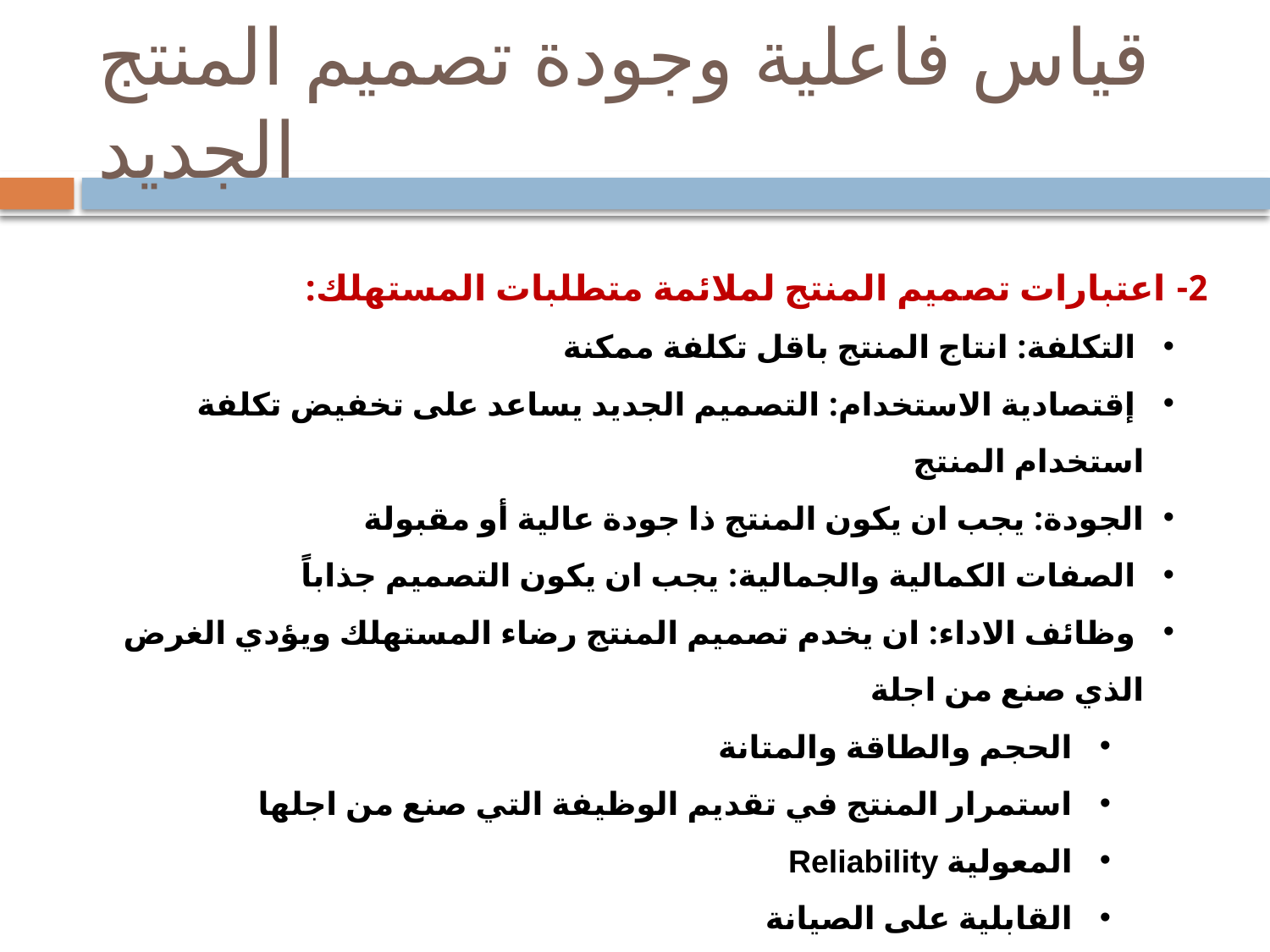

# قياس فاعلية وجودة تصميم المنتج الجديد
2- اعتبارات تصميم المنتج لملائمة متطلبات المستهلك:
 التكلفة: انتاج المنتج باقل تكلفة ممكنة
 إقتصادية الاستخدام: التصميم الجديد يساعد على تخفيض تكلفة استخدام المنتج
الجودة: يجب ان يكون المنتج ذا جودة عالية أو مقبولة
 الصفات الكمالية والجمالية: يجب ان يكون التصميم جذاباً
 وظائف الاداء: ان يخدم تصميم المنتج رضاء المستهلك ويؤدي الغرض الذي صنع من اجلة
 الحجم والطاقة والمتانة
 استمرار المنتج في تقديم الوظيفة التي صنع من اجلها
 المعولية Reliability
 القابلية على الصيانة
 الأمان عند الاستخدام